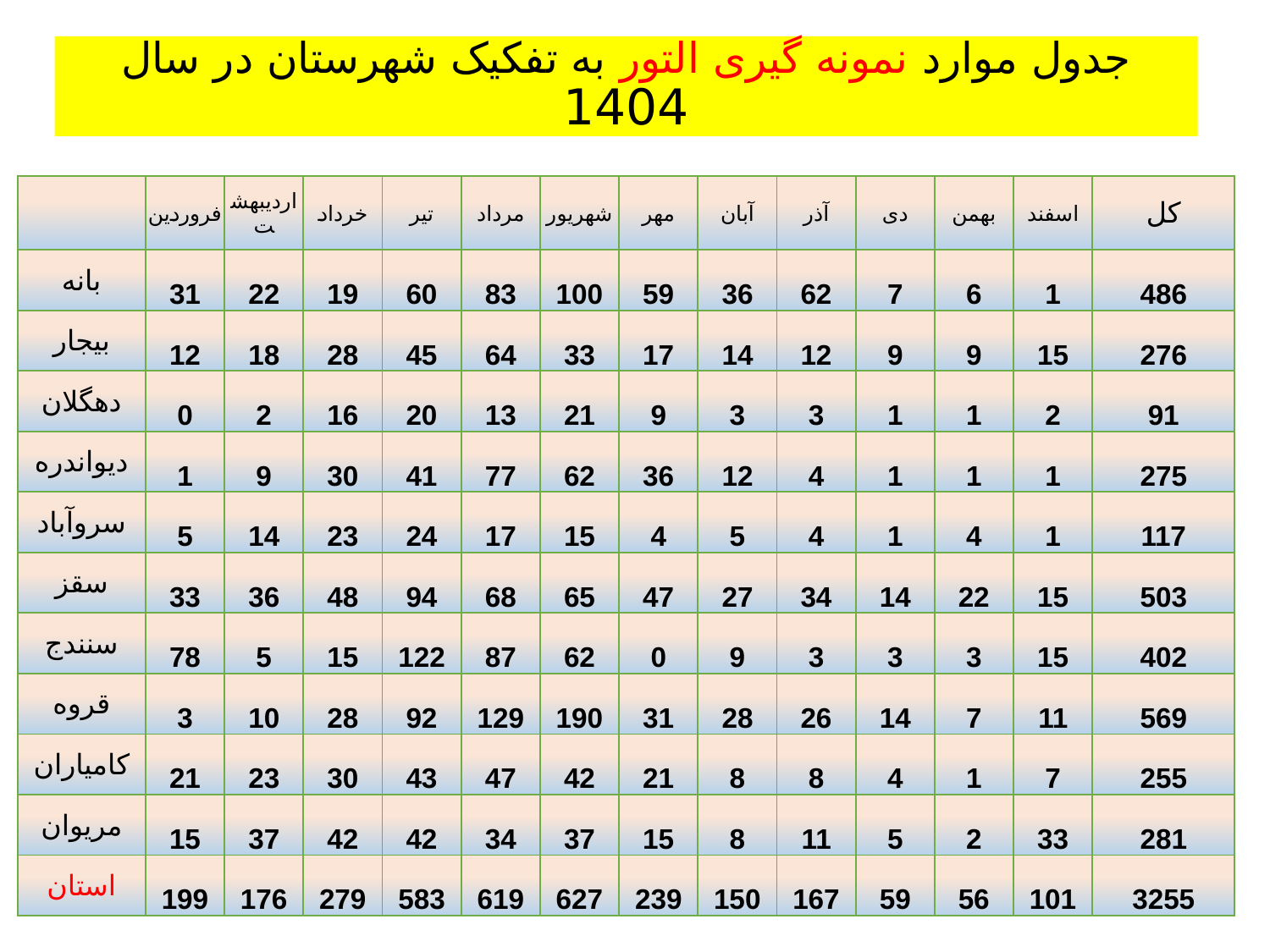

# جدول موارد نمونه گیری التور به تفکیک شهرستان در سال 1404
|  | فروردین | اردیبهشت | خرداد | تیر | مرداد | شهریور | مهر | آبان | آذر | دی | بهمن | اسفند | کل |
| --- | --- | --- | --- | --- | --- | --- | --- | --- | --- | --- | --- | --- | --- |
| بانه | 31 | 22 | 19 | 60 | 83 | 100 | 59 | 36 | 62 | 7 | 6 | 1 | 486 |
| بیجار | 12 | 18 | 28 | 45 | 64 | 33 | 17 | 14 | 12 | 9 | 9 | 15 | 276 |
| دهگلان | 0 | 2 | 16 | 20 | 13 | 21 | 9 | 3 | 3 | 1 | 1 | 2 | 91 |
| دیواندره | 1 | 9 | 30 | 41 | 77 | 62 | 36 | 12 | 4 | 1 | 1 | 1 | 275 |
| سروآباد | 5 | 14 | 23 | 24 | 17 | 15 | 4 | 5 | 4 | 1 | 4 | 1 | 117 |
| سقز | 33 | 36 | 48 | 94 | 68 | 65 | 47 | 27 | 34 | 14 | 22 | 15 | 503 |
| سنندج | 78 | 5 | 15 | 122 | 87 | 62 | 0 | 9 | 3 | 3 | 3 | 15 | 402 |
| قروه | 3 | 10 | 28 | 92 | 129 | 190 | 31 | 28 | 26 | 14 | 7 | 11 | 569 |
| كامیاران | 21 | 23 | 30 | 43 | 47 | 42 | 21 | 8 | 8 | 4 | 1 | 7 | 255 |
| مریوان | 15 | 37 | 42 | 42 | 34 | 37 | 15 | 8 | 11 | 5 | 2 | 33 | 281 |
| استان | 199 | 176 | 279 | 583 | 619 | 627 | 239 | 150 | 167 | 59 | 56 | 101 | 3255 |